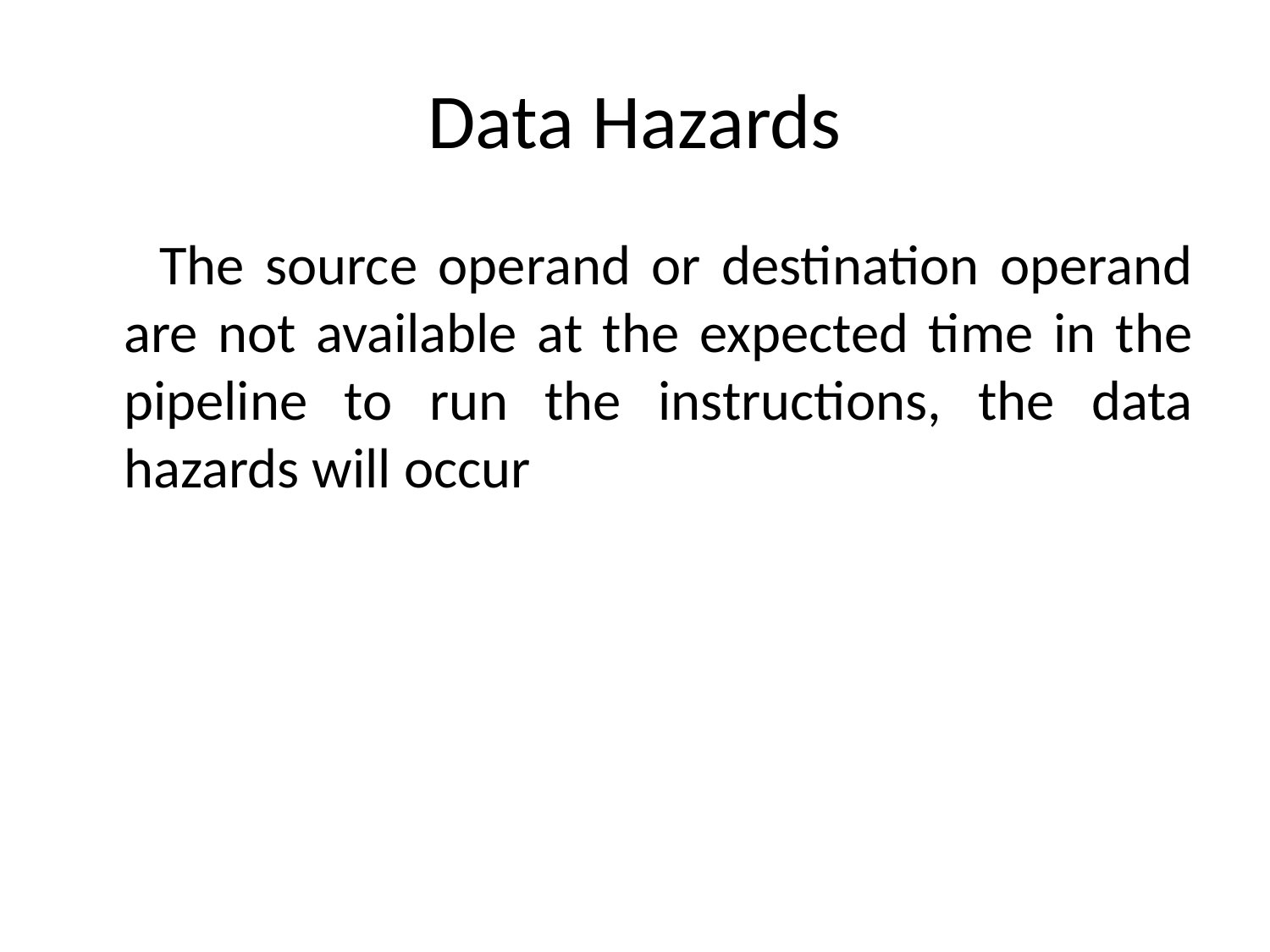

# Data Hazards
    The source operand or destination operand are not available at the expected time in the pipeline to run the instructions, the data hazards will occur